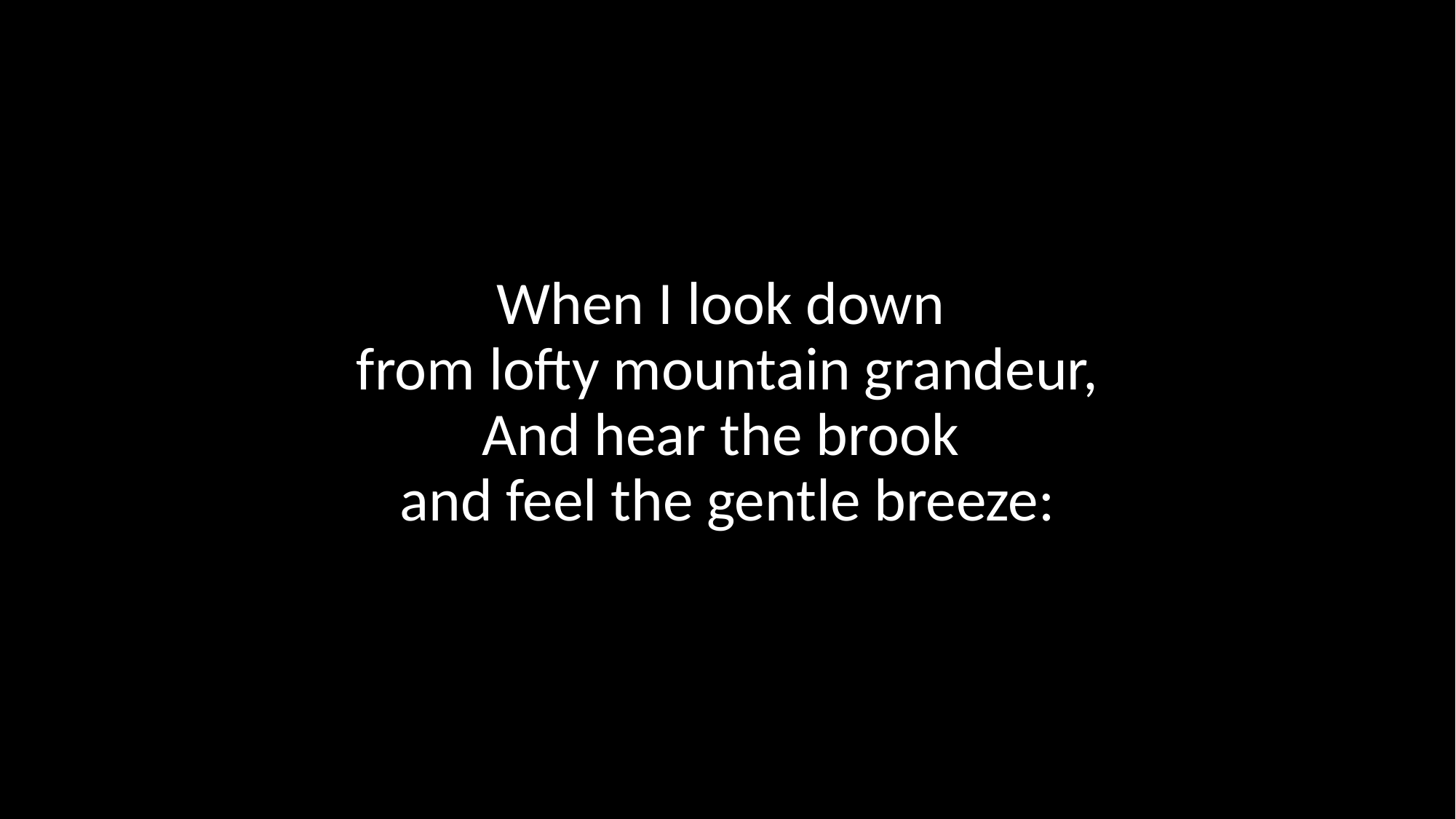

When I look down
from lofty mountain grandeur,
And hear the brook
and feel the gentle breeze: